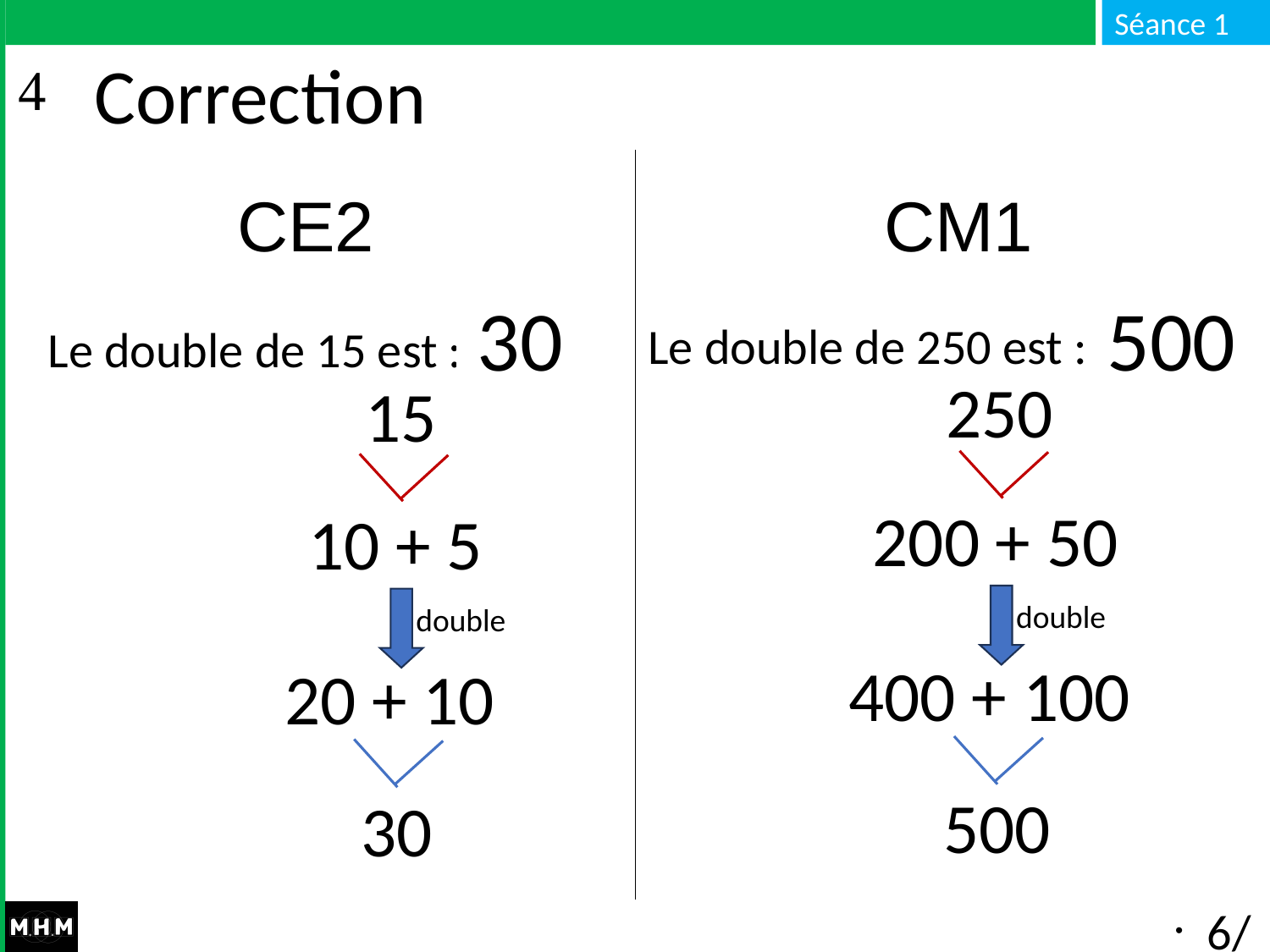

# Correction

CE2                          CM1
Le double de 250 est : …

Le double de 15 est : …

30
500
250
15

200 + 50
10 + 5

double
double
400 + 100
20 + 10

500
30
6/8